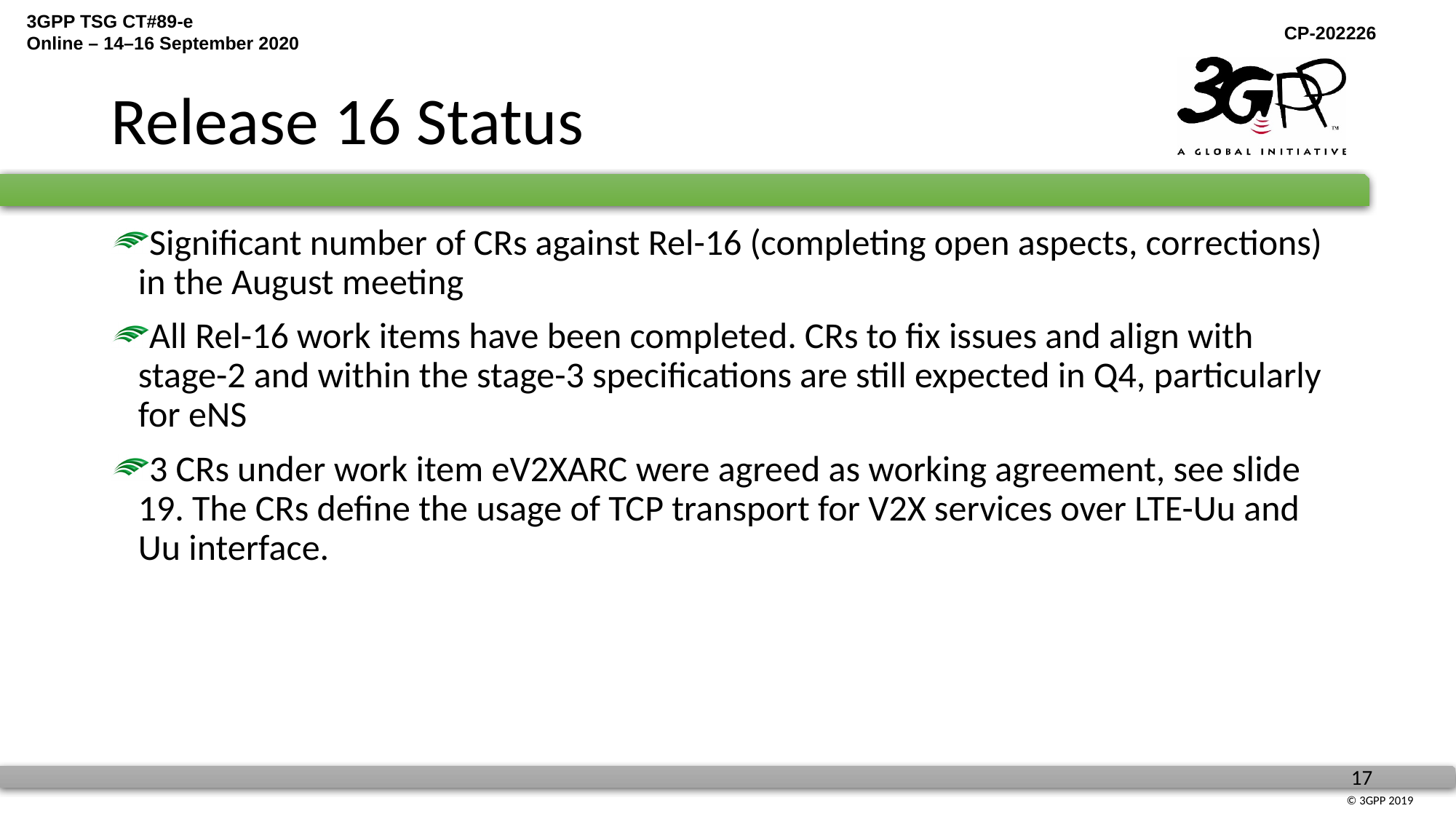

# Release 16 Status
Significant number of CRs against Rel-16 (completing open aspects, corrections) in the August meeting
All Rel-16 work items have been completed. CRs to fix issues and align with stage-2 and within the stage-3 specifications are still expected in Q4, particularly for eNS
3 CRs under work item eV2XARC were agreed as working agreement, see slide 19. The CRs define the usage of TCP transport for V2X services over LTE-Uu and Uu interface.